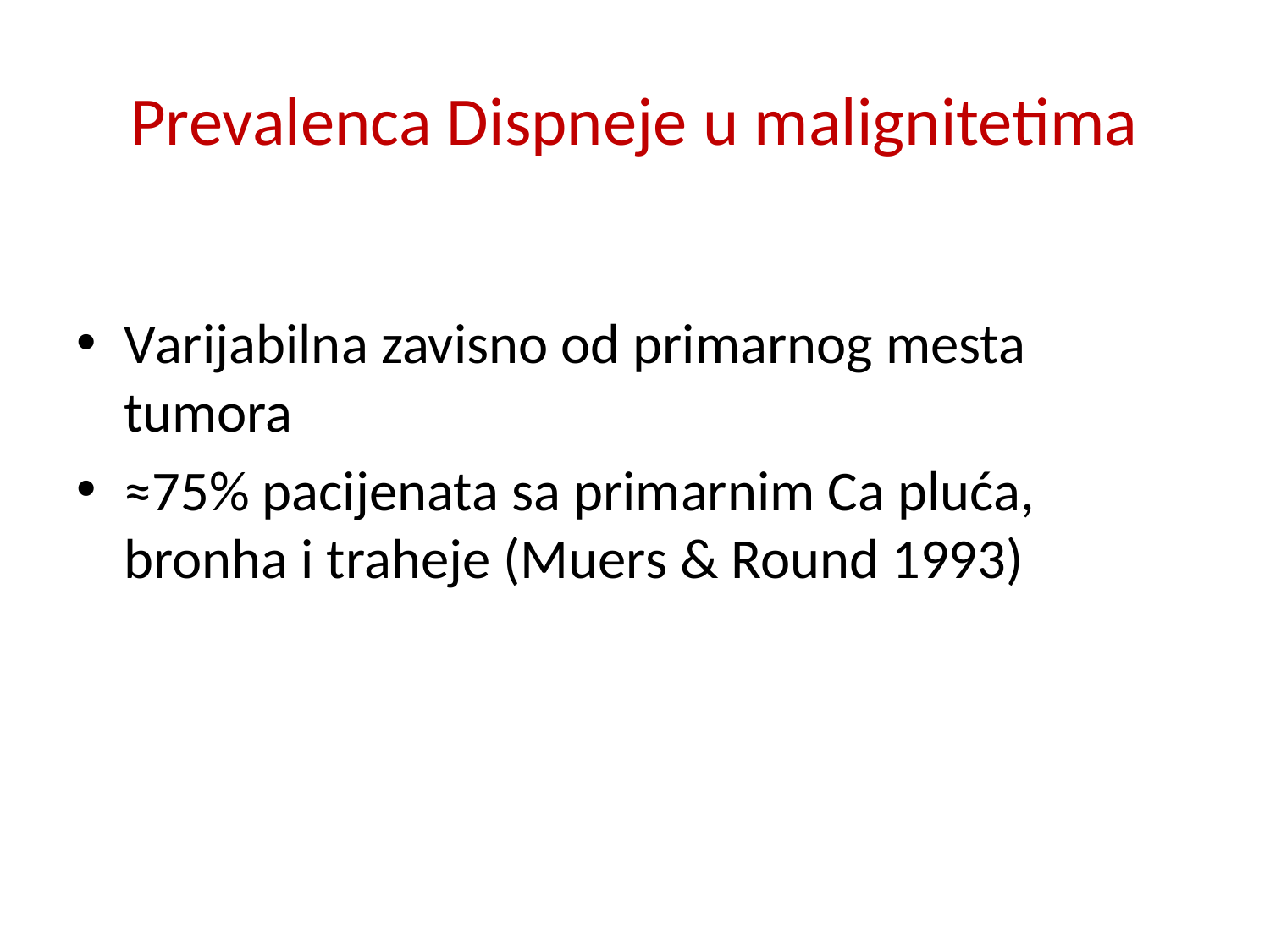

# Prevalenca Dispneje u malignitetima

Varijabilna zavisno od primarnog mesta tumora
≈75% pacijenata sa primarnim Ca pluća, bronha i traheje (Muers & Round 1993)